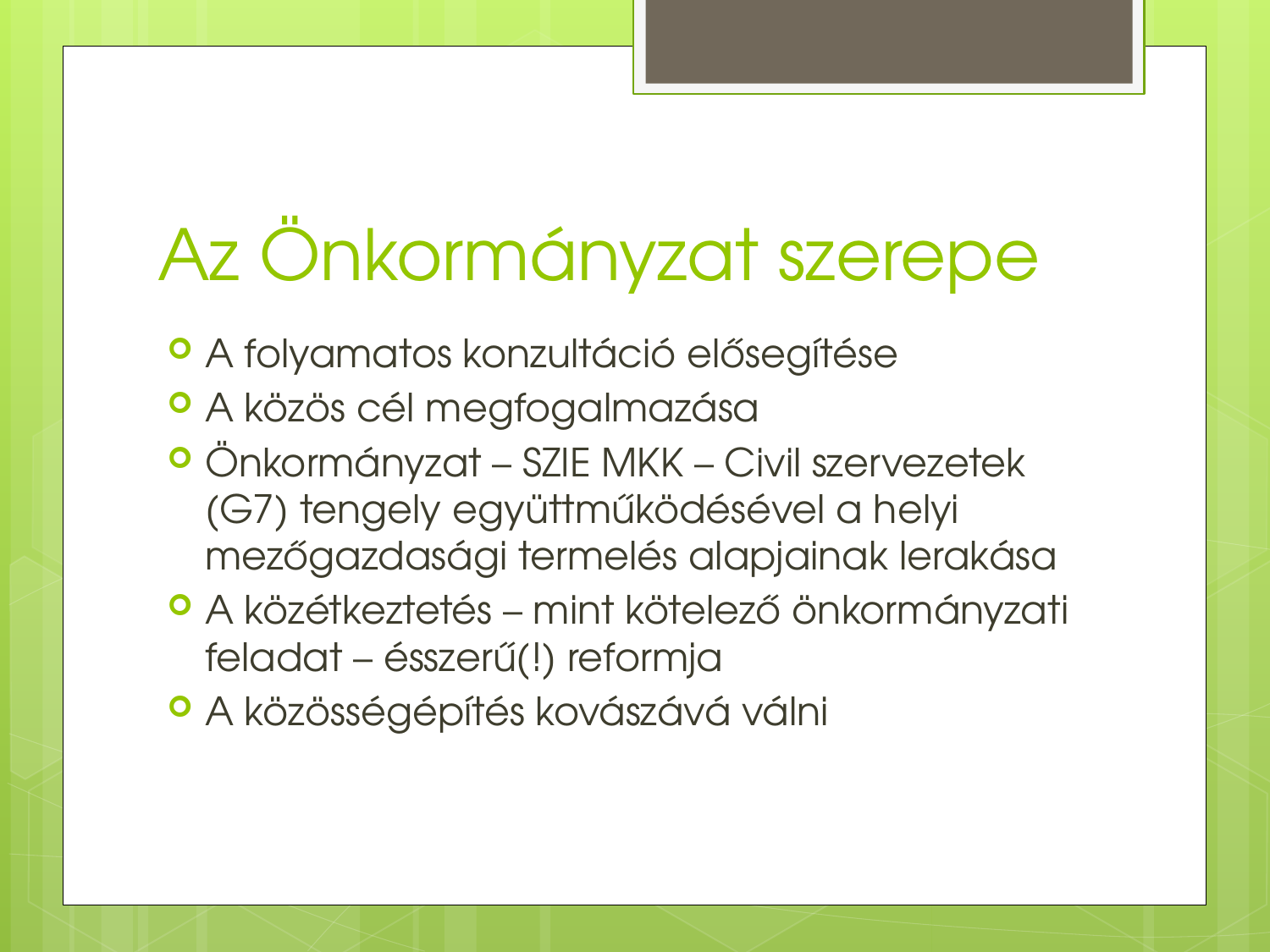

# Az Önkormányzat szerepe
A folyamatos konzultáció elősegítése
A közös cél megfogalmazása
Önkormányzat – SZIE MKK – Civil szervezetek (G7) tengely együttműködésével a helyi mezőgazdasági termelés alapjainak lerakása
A közétkeztetés – mint kötelező önkormányzati feladat – ésszerű(!) reformja
A közösségépítés kovászává válni